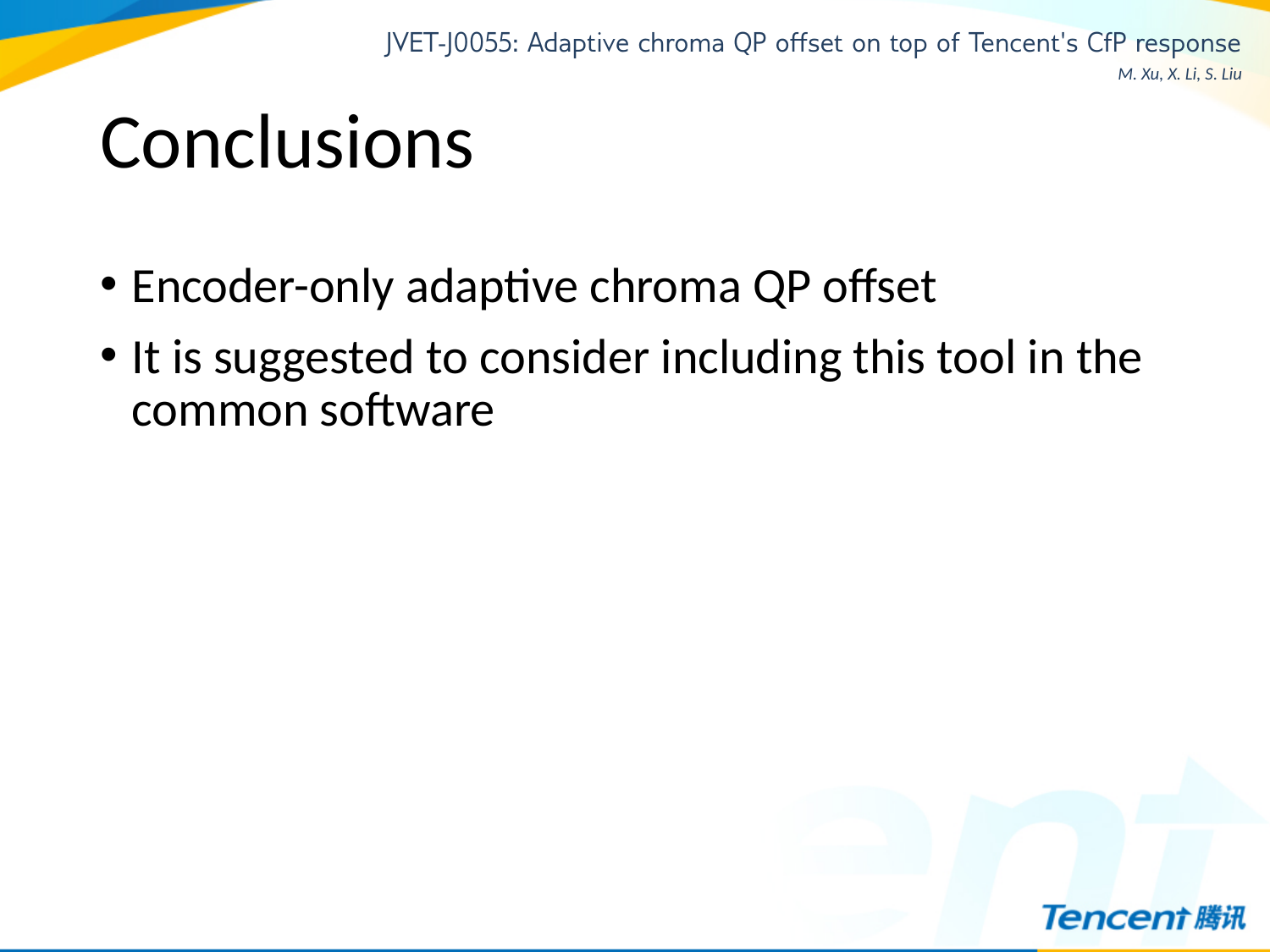

# Conclusions
Encoder-only adaptive chroma QP offset
It is suggested to consider including this tool in the common software